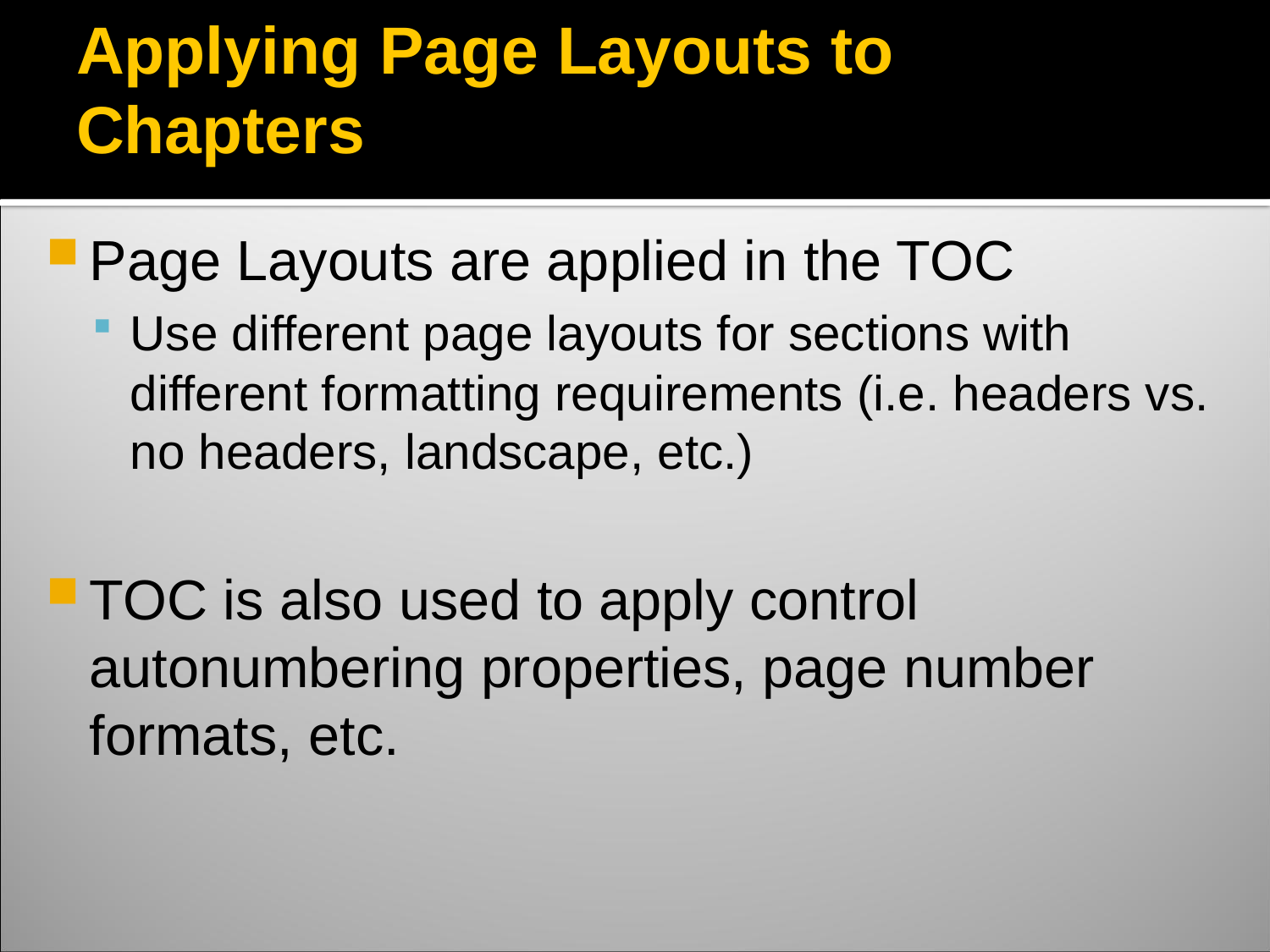

Applying Page Layouts to Chapters
Page Layouts are applied in the TOC
Use different page layouts for sections with different formatting requirements (i.e. headers vs. no headers, landscape, etc.)

TOC is also used to apply control autonumbering properties, page number formats, etc.